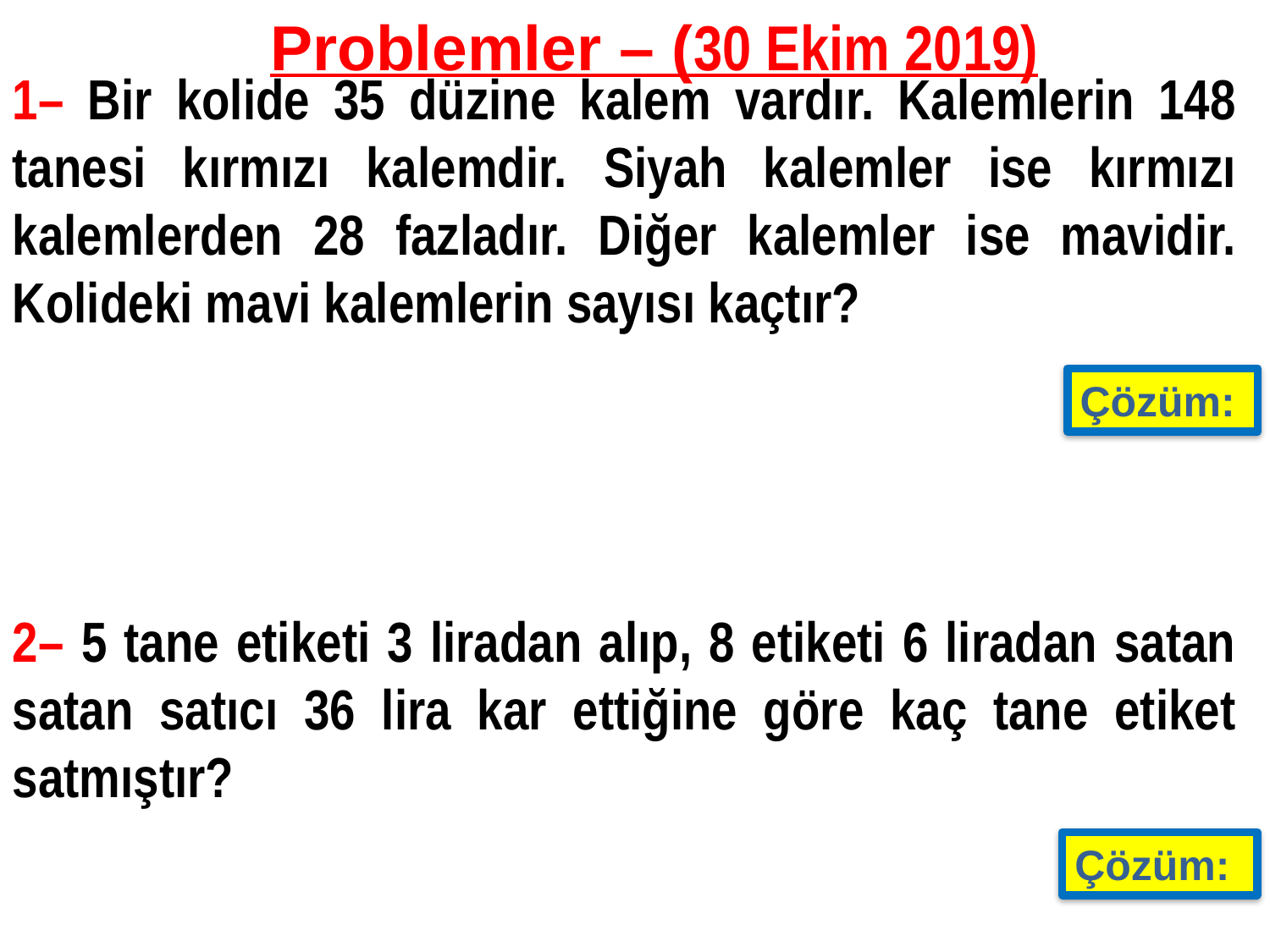

Problemler – (30 Ekim 2019)
1– Bir kolide 35 düzine kalem vardır. Kalemlerin 148 tanesi kırmızı kalemdir. Siyah kalemler ise kırmızı kalemlerden 28 fazladır. Diğer kalemler ise mavidir. Kolideki mavi kalemlerin sayısı kaçtır?
Çözüm:
2– 5 tane etiketi 3 liradan alıp, 8 etiketi 6 liradan satan satan satıcı 36 lira kar ettiğine göre kaç tane etiket satmıştır?
Çözüm: